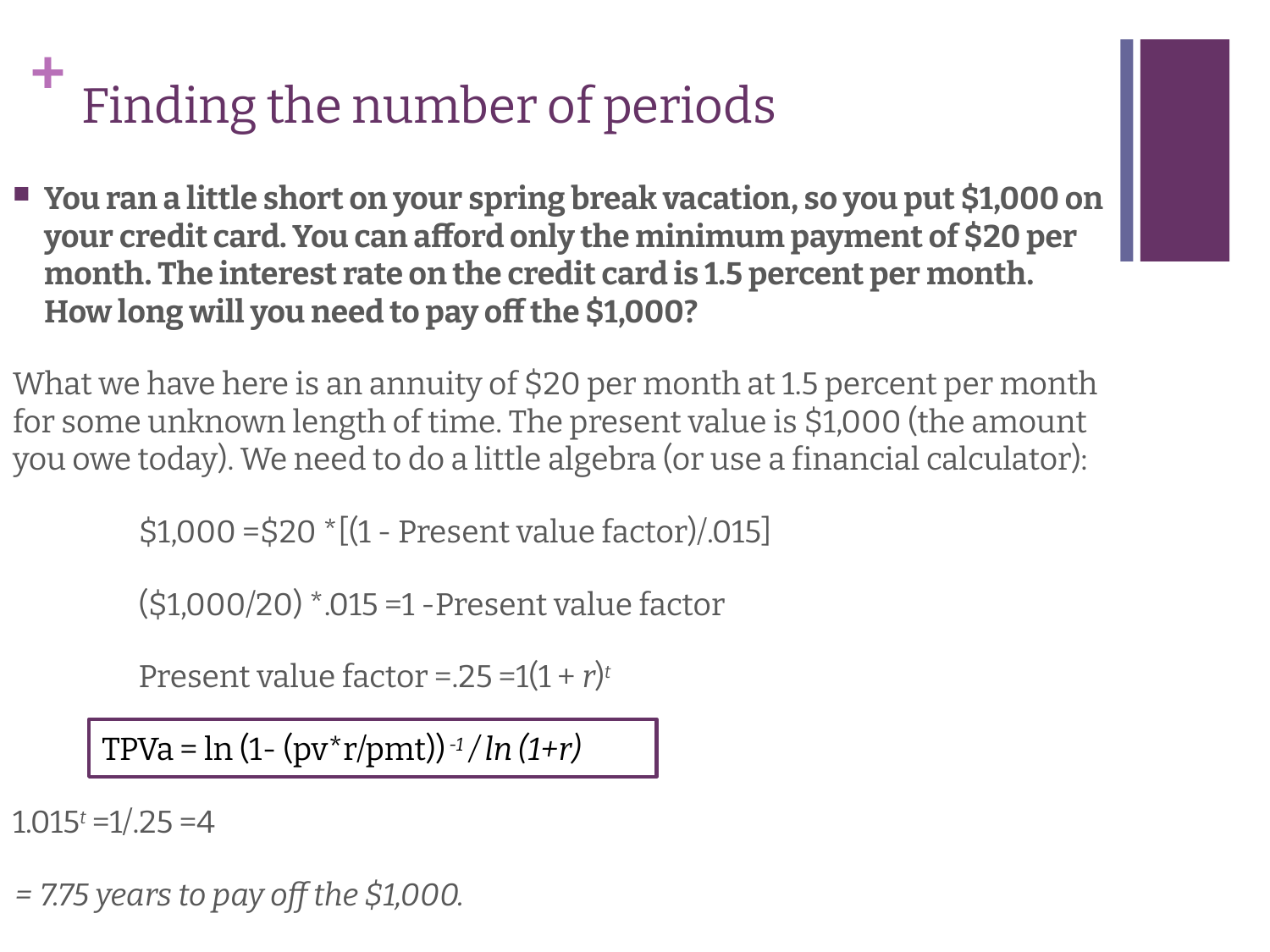

# Finding the number of periods
You ran a little short on your spring break vacation, so you put $1,000 on your credit card. You can afford only the minimum payment of $20 per month. The interest rate on the credit card is 1.5 percent per month. How long will you need to pay off the $1,000?
What we have here is an annuity of $20 per month at 1.5 percent per month for some unknown length of time. The present value is $1,000 (the amount you owe today). We need to do a little algebra (or use a financial calculator):
	$1,000 =$20 *[(1 - Present value factor)/.015]
	($1,000/20) *.015 =1 -Present value factor
	Present value factor =.25 =1(1 + r)t

1.015t =1/.25 =4
= 7.75 years to pay off the $1,000.

TPVa = ln (1- (pv*r/pmt)) -1 / ln (1+r)